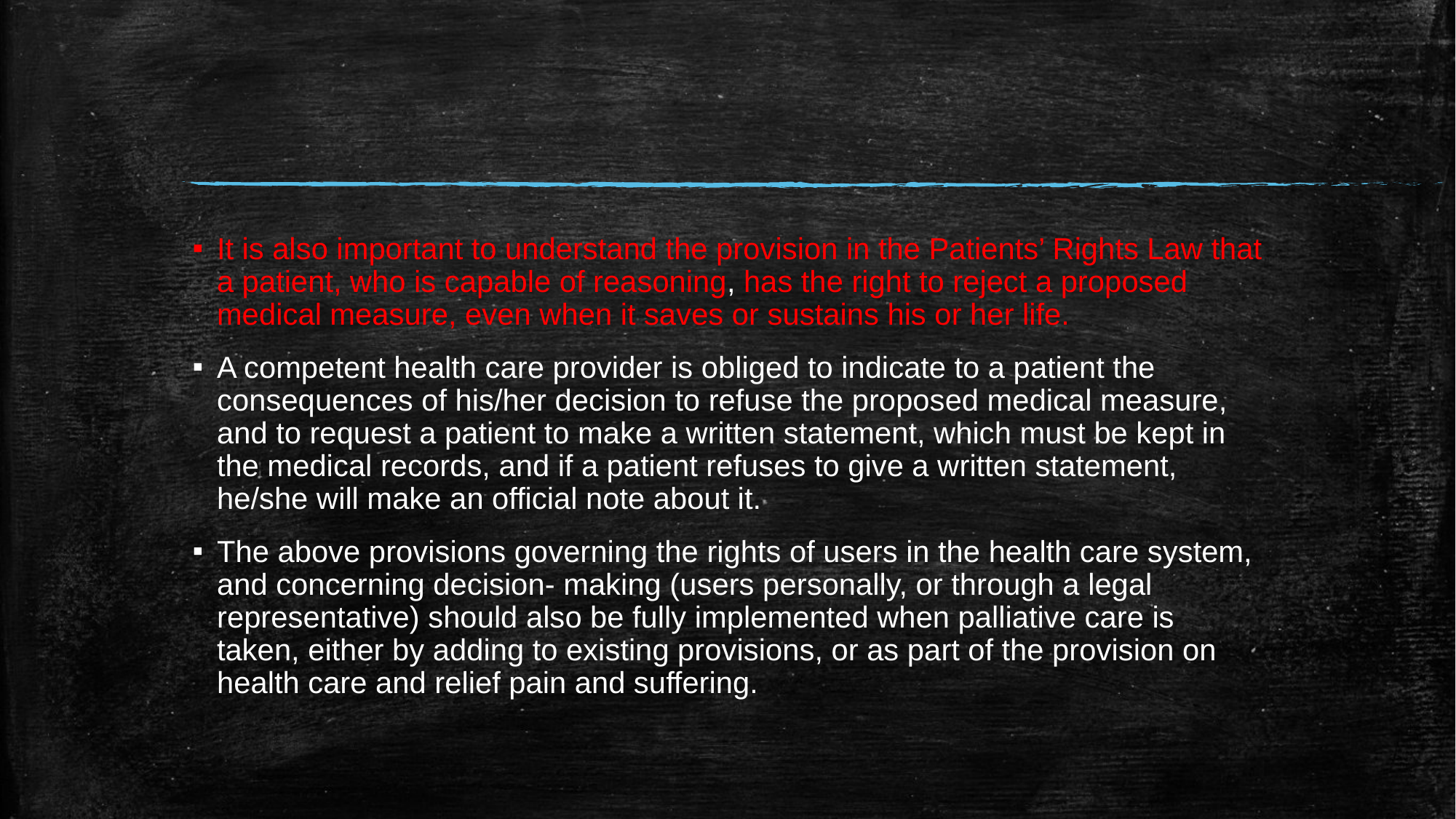

#
It is also important to understand the provision in the Patients’ Rights Law that a patient, who is capable of reasoning, has the right to reject a proposed medical measure, even when it saves or sustains his or her life.
A competent health care provider is obliged to indicate to a patient the consequences of his/her decision to refuse the proposed medical measure, and to request a patient to make a written statement, which must be kept in the medical records, and if a patient refuses to give a written statement, he/she will make an official note about it.
The above provisions governing the rights of users in the health care system, and concerning decision- making (users personally, or through a legal representative) should also be fully implemented when palliative care is taken, either by adding to existing provisions, or as part of the provision on health care and relief pain and suffering.